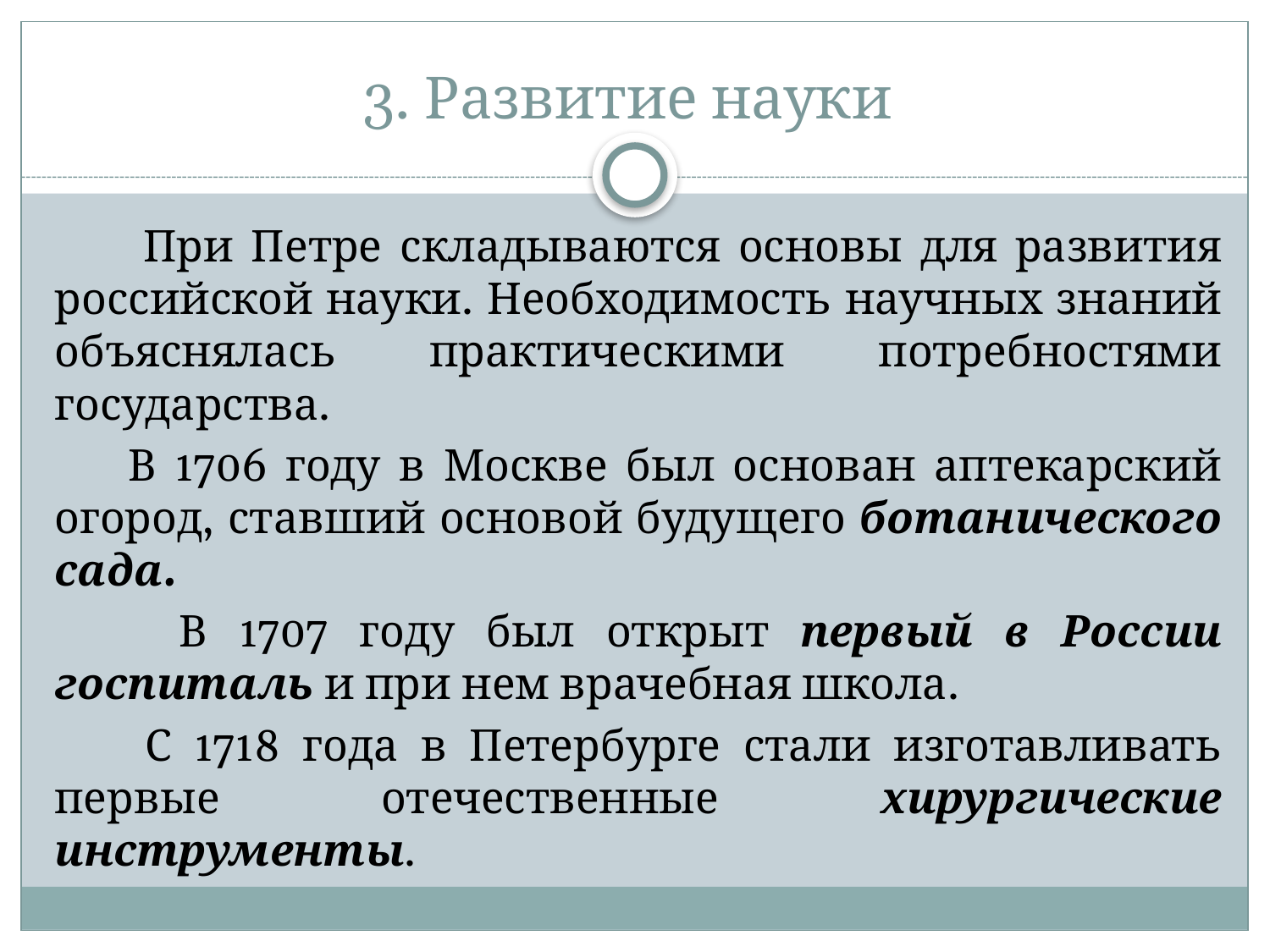

# 3. Развитие науки
     При Петре складываются основы для развития российской науки. Необходимость научных знаний объяснялась практическими потребностями государства.
    В 1706 году в Москве был основан аптекарский огород, ставший основой будущего ботанического сада.
    В 1707 году был открыт первый в России госпиталь и при нем врачебная школа.
    С 1718 года в Петербурге стали изготавливать первые отечественные хирургические инструменты.